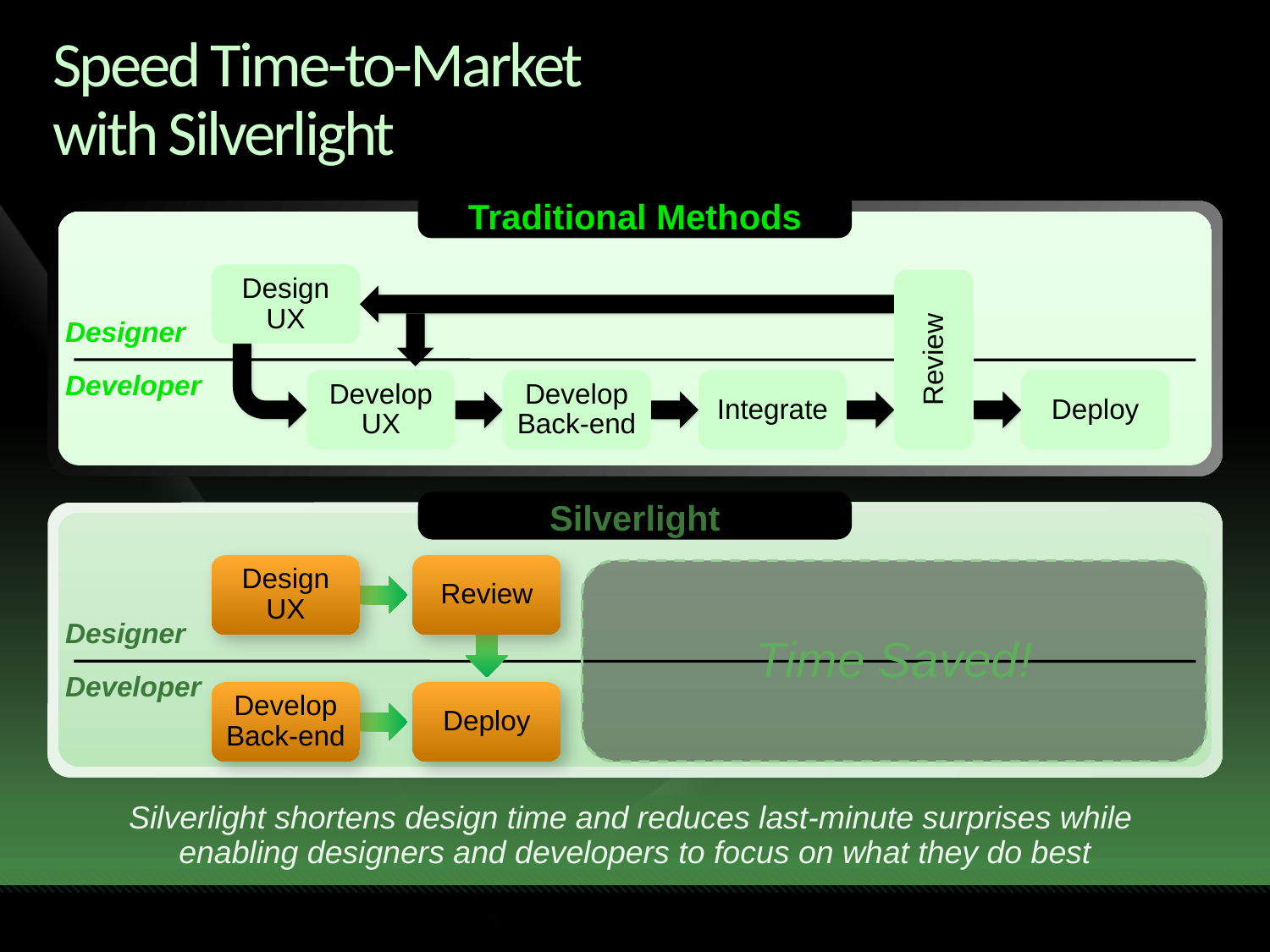

# Speed Time-to-Market with Silverlight
Traditional Methods

Design
UX

Designer
Review

Developer
Develop
UX
Develop
Back-end
Integrate
Deploy

Silverlight

Design
UX
Review

Designer

Developer
Develop
Back-end
Deploy

Silverlight shortens design time and reduces last-minute surprises while
enabling designers and developers to focus on what they do best
Time Saved!